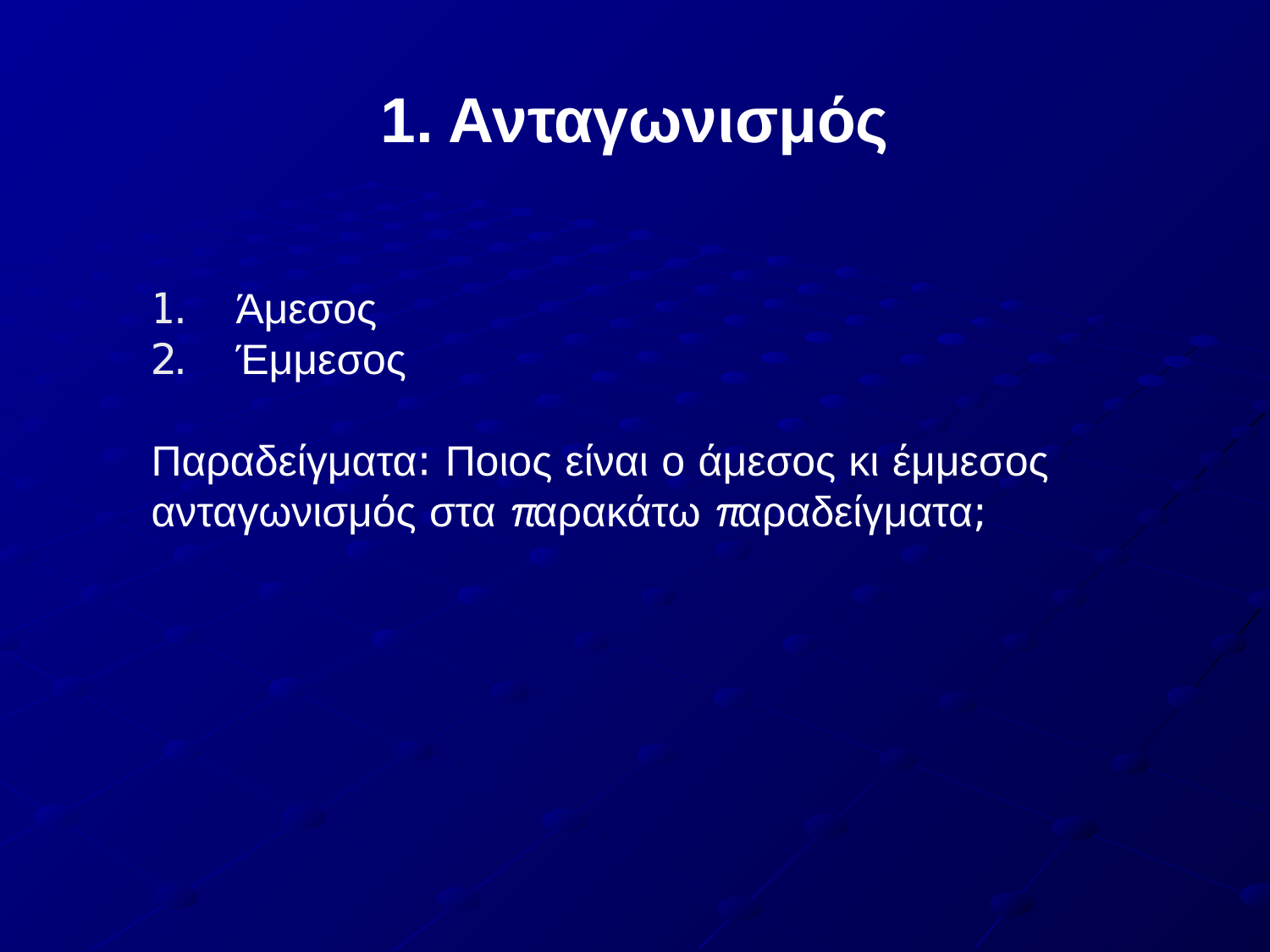

# 1. Ανταγωνισμός
Άμεσος
Έμμεσος

Παραδείγματα: Ποιος είναι ο άμεσος κι έμμεσος
ανταγωνισμός στα παρακάτω παραδείγματα;